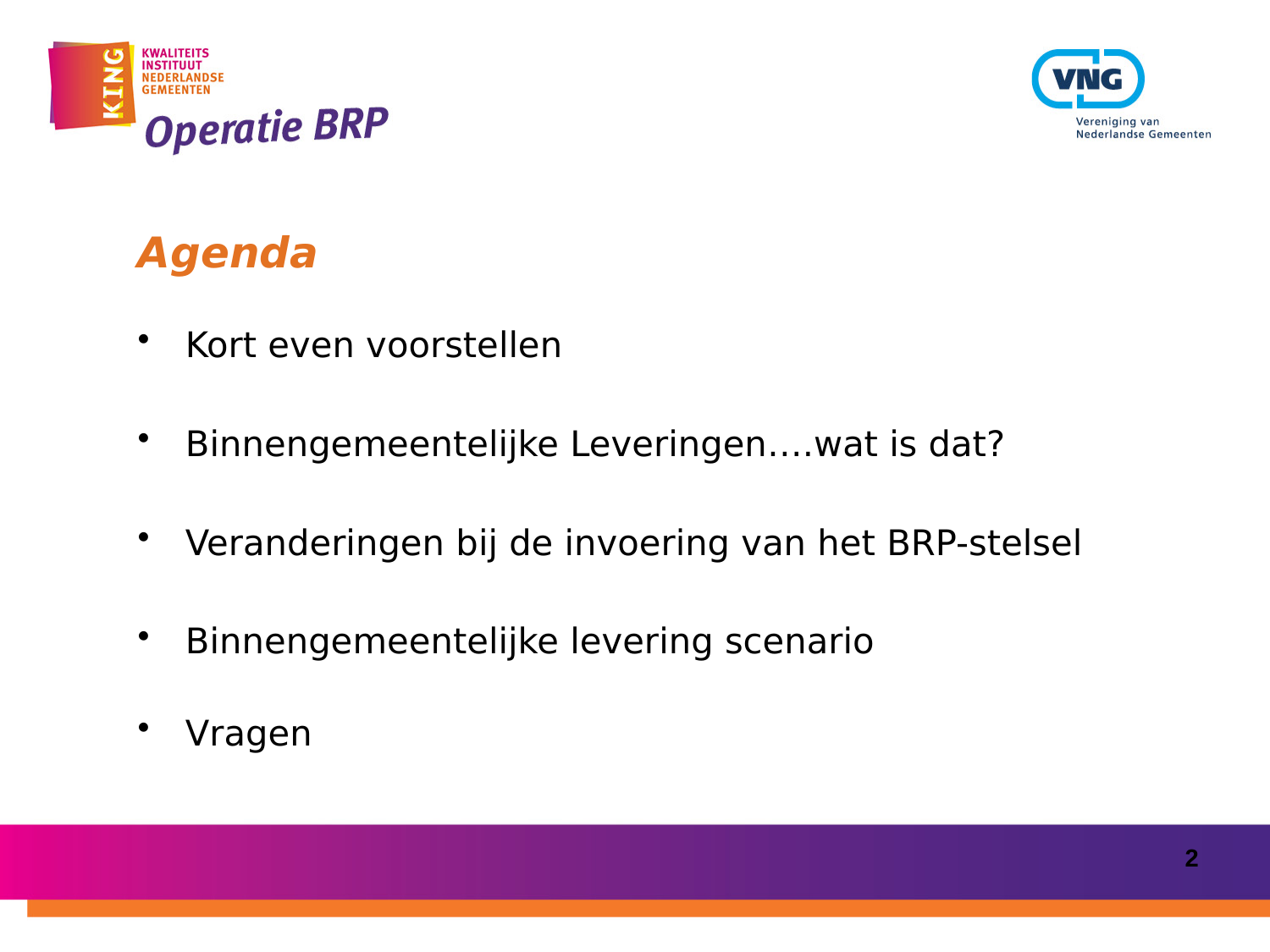

# Agenda
Kort even voorstellen

Binnengemeentelijke Leveringen….wat is dat?

Veranderingen bij de invoering van het BRP-stelsel

Binnengemeentelijke levering scenario
Vragen

2